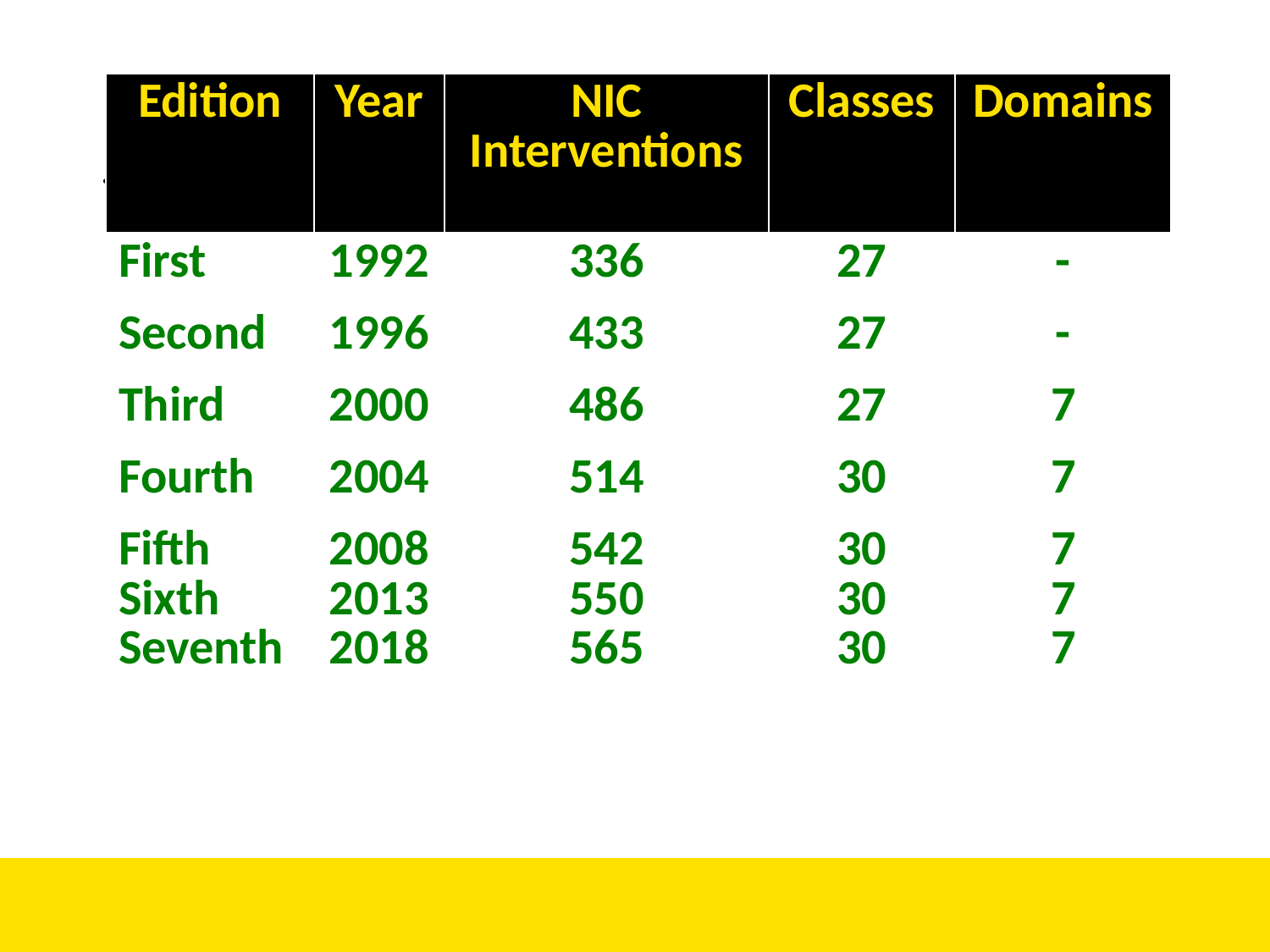

# Book Editions
| Edition | Year | NIC Interventions | Classes | Domains |
| --- | --- | --- | --- | --- |
| First | 1992 | 336 | 27 | - |
| Second | 1996 | 433 | 27 | - |
| Third | 2000 | 486 | 27 | 7 |
| Fourth | 2004 | 514 | 30 | 7 |
| Fifth Sixth Seventh | 2008 2013 2018 | 542 550 565 | 30 30 30 | 7 7 7 |